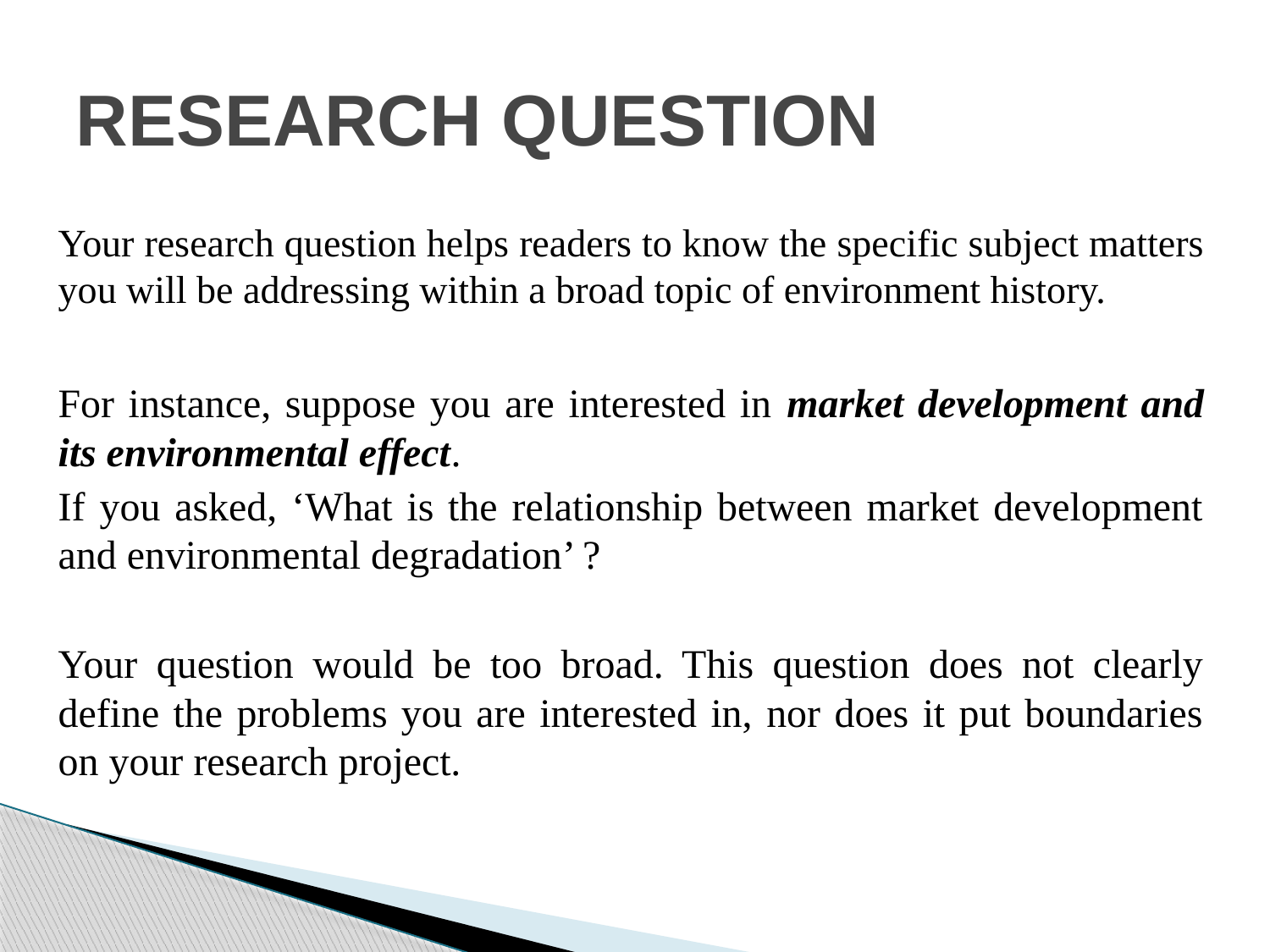

# RESEARCH QUESTION
Your research question helps readers to know the specific subject matters you will be addressing within a broad topic of environment history.

For instance, suppose you are interested in market development and its environmental effect.
If you asked, ‘What is the relationship between market development and environmental degradation’ ?

Your question would be too broad. This question does not clearly define the problems you are interested in, nor does it put boundaries on your research project.